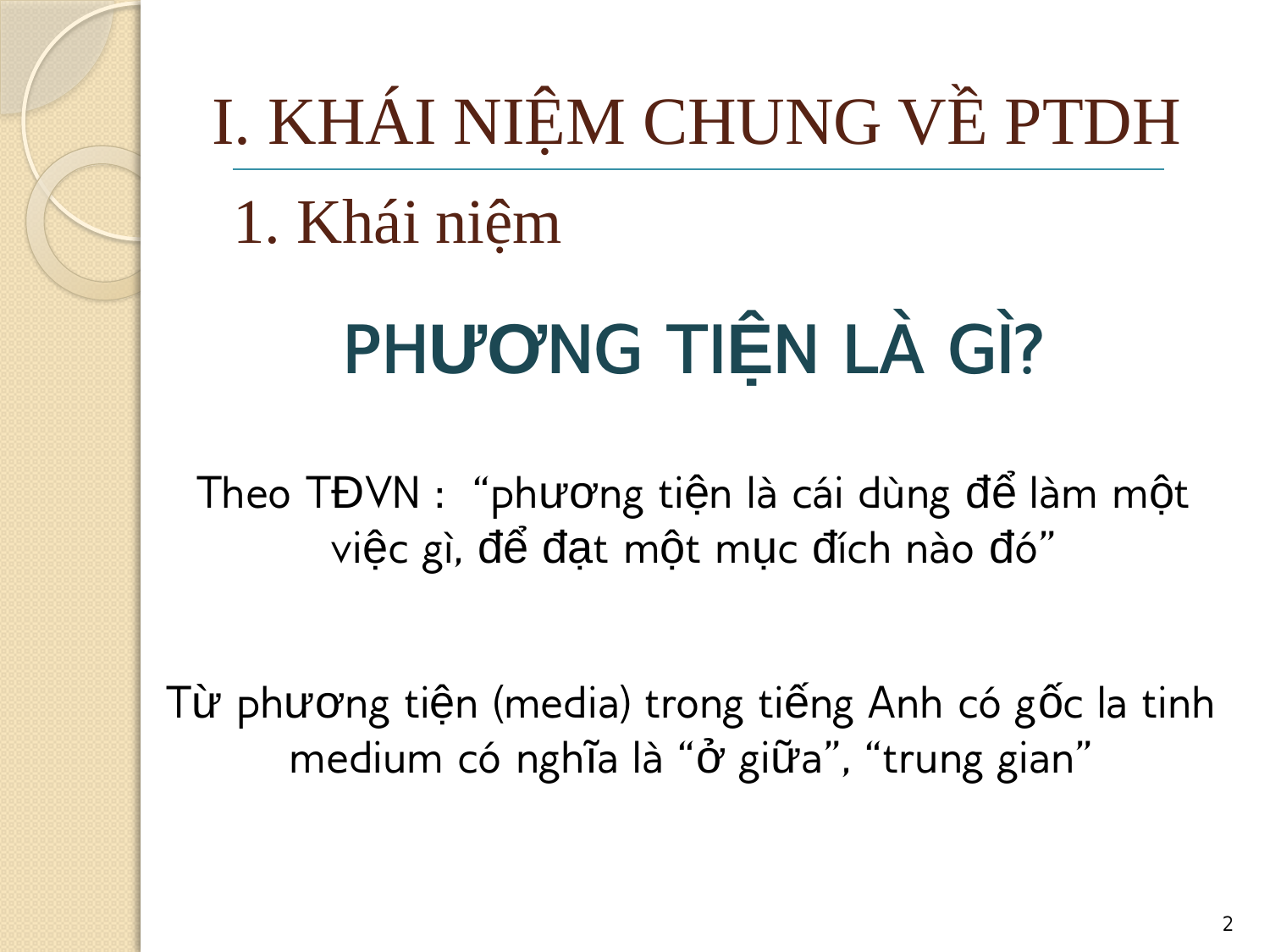

# I. KHÁI NIỆM CHUNG VỀ PTDH
1. Khái niệm
PHƯƠNG TIỆN LÀ GÌ?
Theo TĐVN :  “phương tiện là cái dùng để làm một việc gì, để đạt một mục đích nào đó”
Từ phương tiện (media) trong tiếng Anh có gốc la tinh medium có nghĩa là “ở giữa”, “trung gian”
2